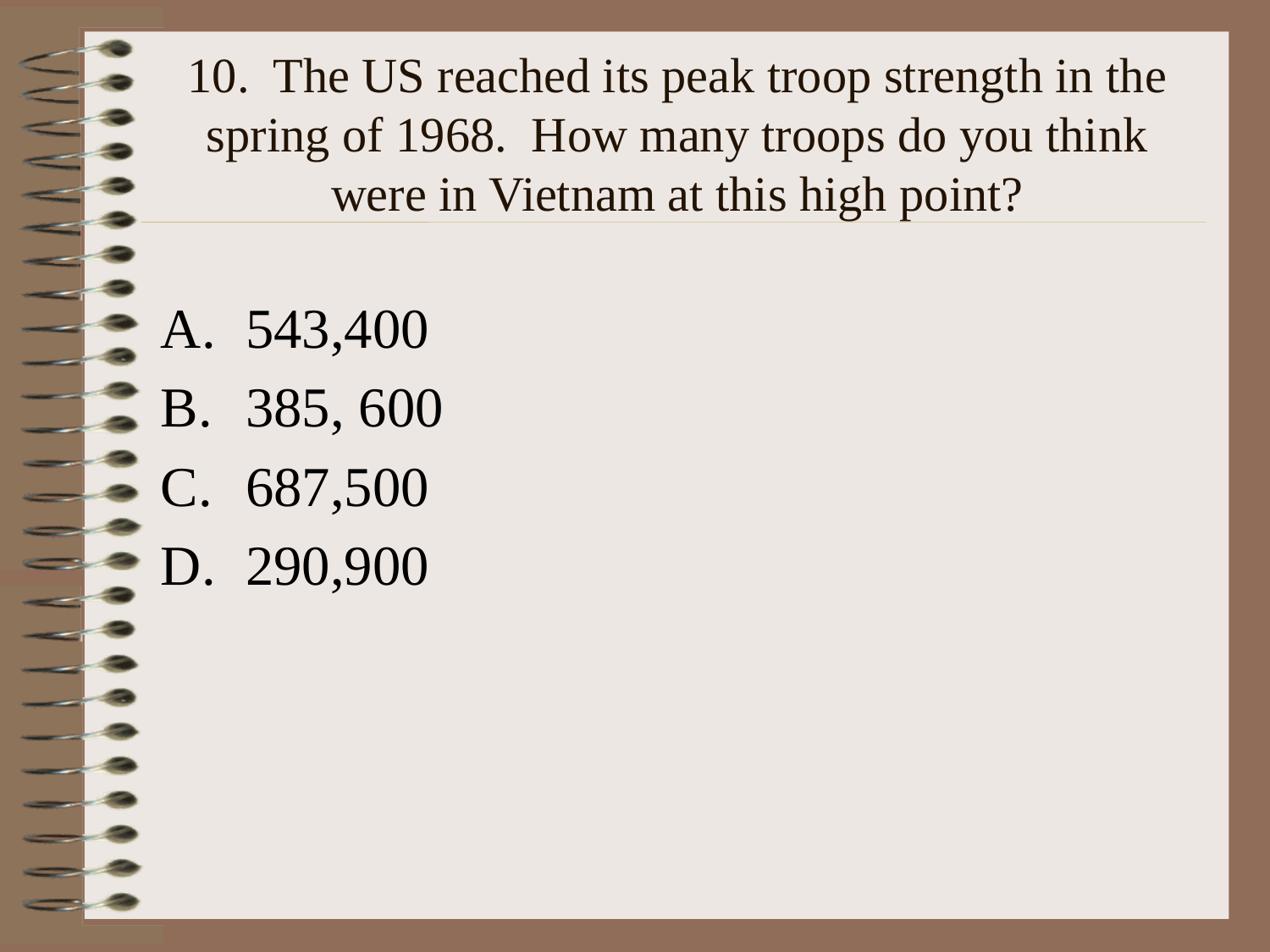

# 10.  The US reached its peak troop strength in the spring of 1968.  How many troops do you think were in Vietnam at this high point?
543,400
385, 600
687,500
290,900